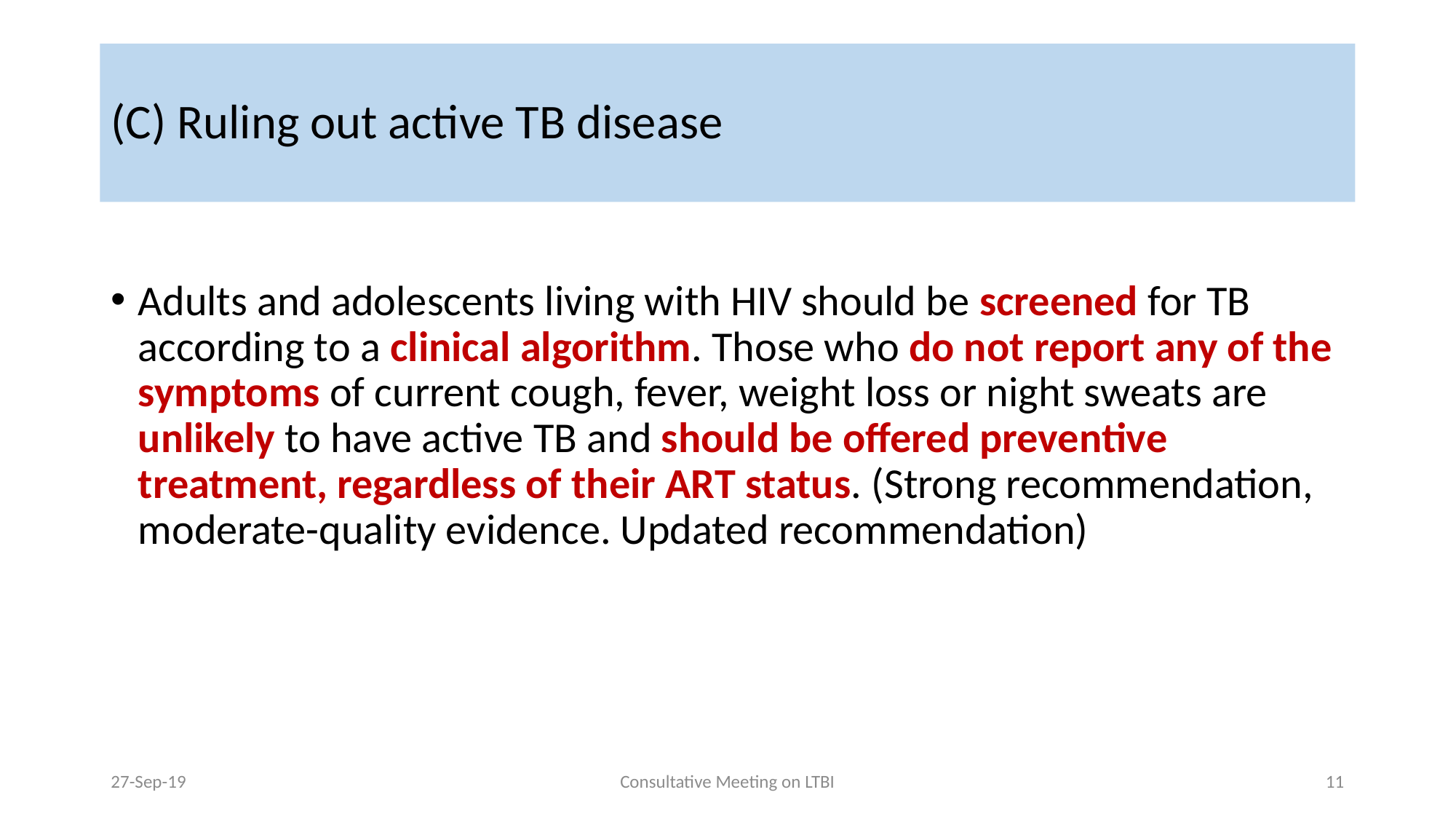

# (C) Ruling out active TB disease
Adults and adolescents living with HIV should be screened for TB according to a clinical algorithm. Those who do not report any of the symptoms of current cough, fever, weight loss or night sweats are unlikely to have active TB and should be offered preventive treatment, regardless of their ART status. (Strong recommendation, moderate-quality evidence. Updated recommendation)
27-Sep-19
Consultative Meeting on LTBI
11